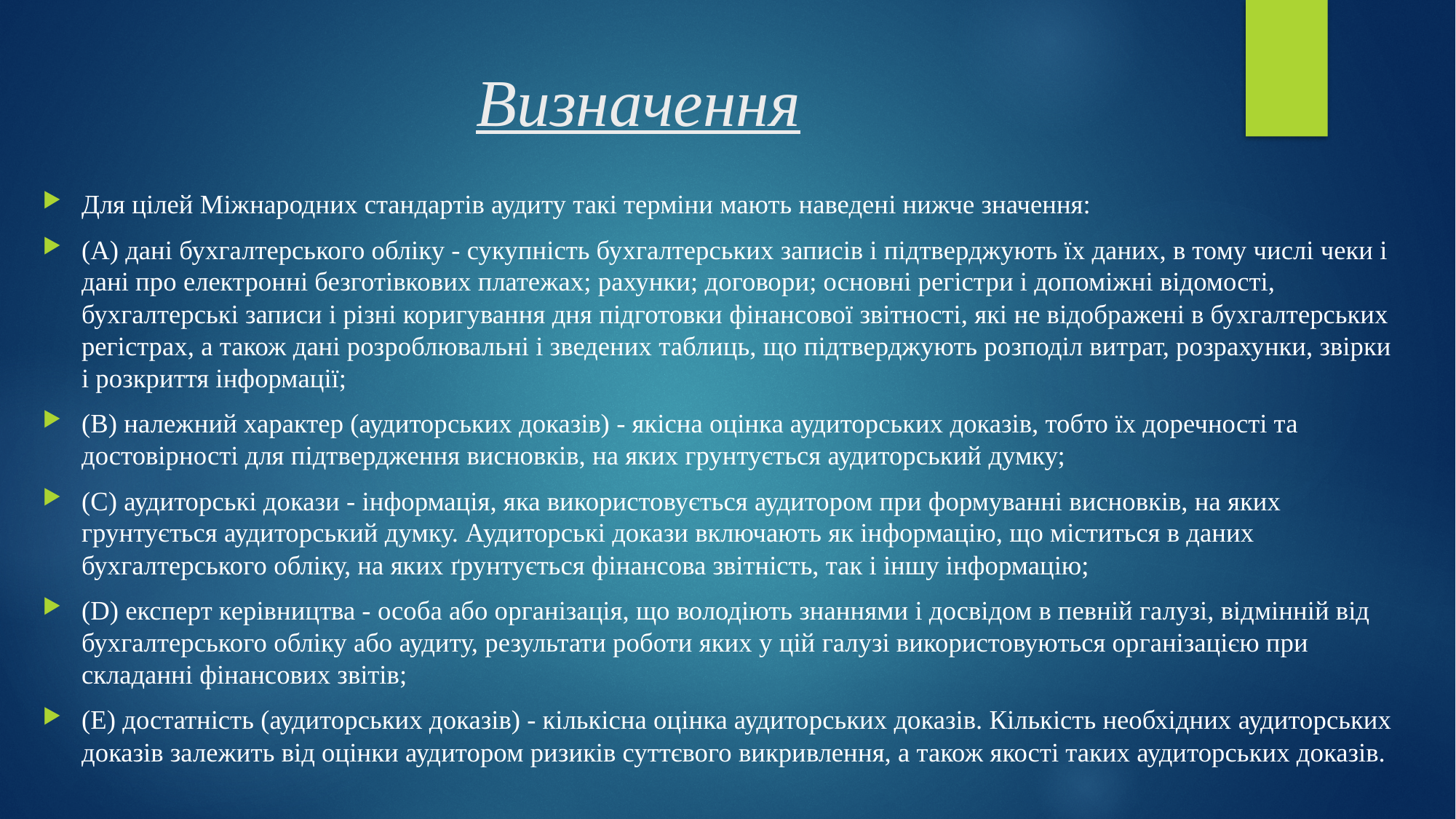

# Bизначення
Для цілей Міжнародних стандартів аудиту такі терміни мають наведені нижче значення:
(A) дані бухгалтерського обліку - сукупність бухгалтерських записів і підтверджують їх даних, в тому числі чеки і дані про електронні безготівкових платежах; рахунки; договори; основні регістри і допоміжні відомості, бухгалтерські записи і різні коригування дня підготовки фінансової звітності, які не відображені в бухгалтерських регістрах, а також дані розроблювальні і зведених таблиць, що підтверджують розподіл витрат, розрахунки, звірки і розкриття інформації;
(B) належний характер (аудиторських доказів) - якісна оцінка аудиторських доказів, тобто їх доречності та достовірності для підтвердження висновків, на яких грунтується аудиторський думку;
(C) аудиторські докази - інформація, яка використовується аудитором при формуванні висновків, на яких грунтується аудиторський думку. Аудиторські докази включають як інформацію, що міститься в даних бухгалтерського обліку, на яких ґрунтується фінансова звітність, так і іншу інформацію;
(D) експерт керівництва - особа або організація, що володіють знаннями і досвідом в певній галузі, відмінній від бухгалтерського обліку або аудиту, результати роботи яких у цій галузі використовуються організацією при складанні фінансових звітів;
(E) достатність (аудиторських доказів) - кількісна оцінка аудиторських доказів. Кількість необхідних аудиторських доказів залежить від оцінки аудитором ризиків суттєвого викривлення, а також якості таких аудиторських доказів.